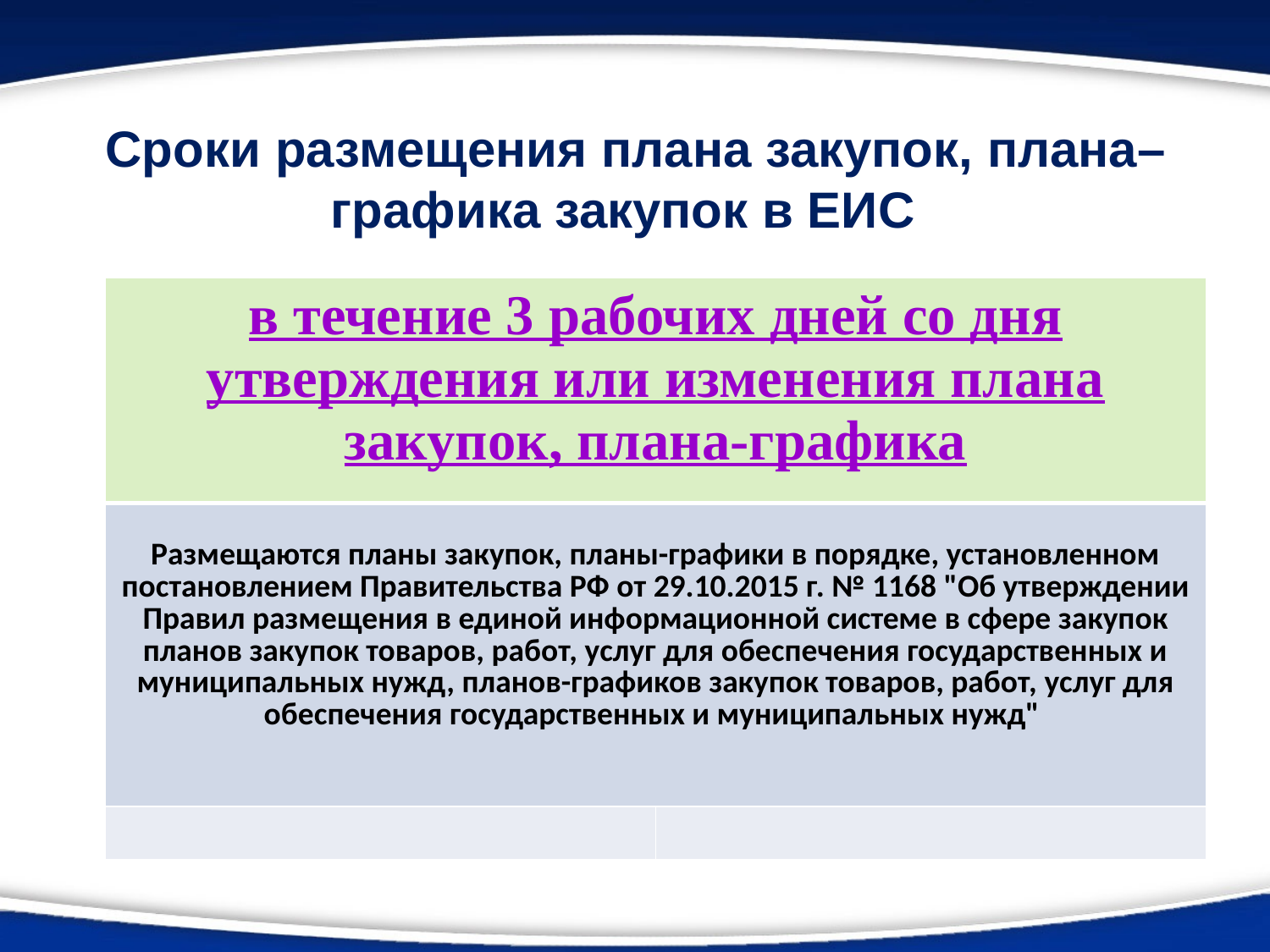

# Сроки размещения плана закупок, плана–графика закупок в ЕИС
| в течение 3 рабочих дней со дня утверждения или изменения плана закупок, плана-графика |  |
| --- | --- |
| Размещаются планы закупок, планы-графики в порядке, установленном постановлением Правительства РФ от 29.10.2015 г. № 1168 "Об утверждении Правил размещения в единой информационной системе в сфере закупок планов закупок товаров, работ, услуг для обеспечения государственных и муниципальных нужд, планов-графиков закупок товаров, работ, услуг для обеспечения государственных и муниципальных нужд" |  |
|  |  |